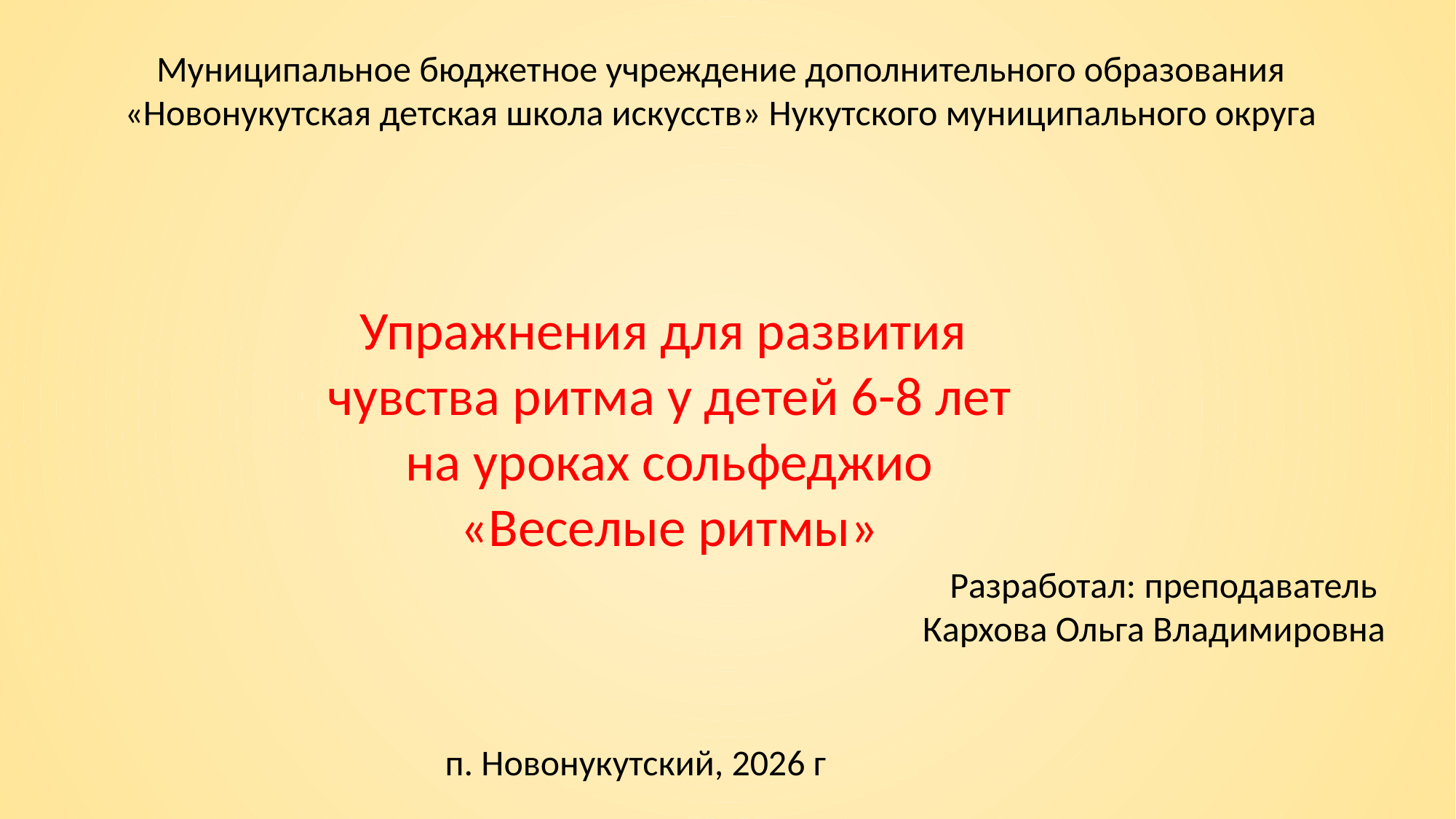

Муниципальное бюджетное учреждение дополнительного образования
«Новонукутская детская школа искусств» Нукутского муниципального округа
Упражнения для развития
чувства ритма у детей 6-8 лет
на уроках сольфеджио
«Веселые ритмы»
Разработал: преподаватель
Кархова Ольга Владимировна
п. Новонукутский, 2026 г